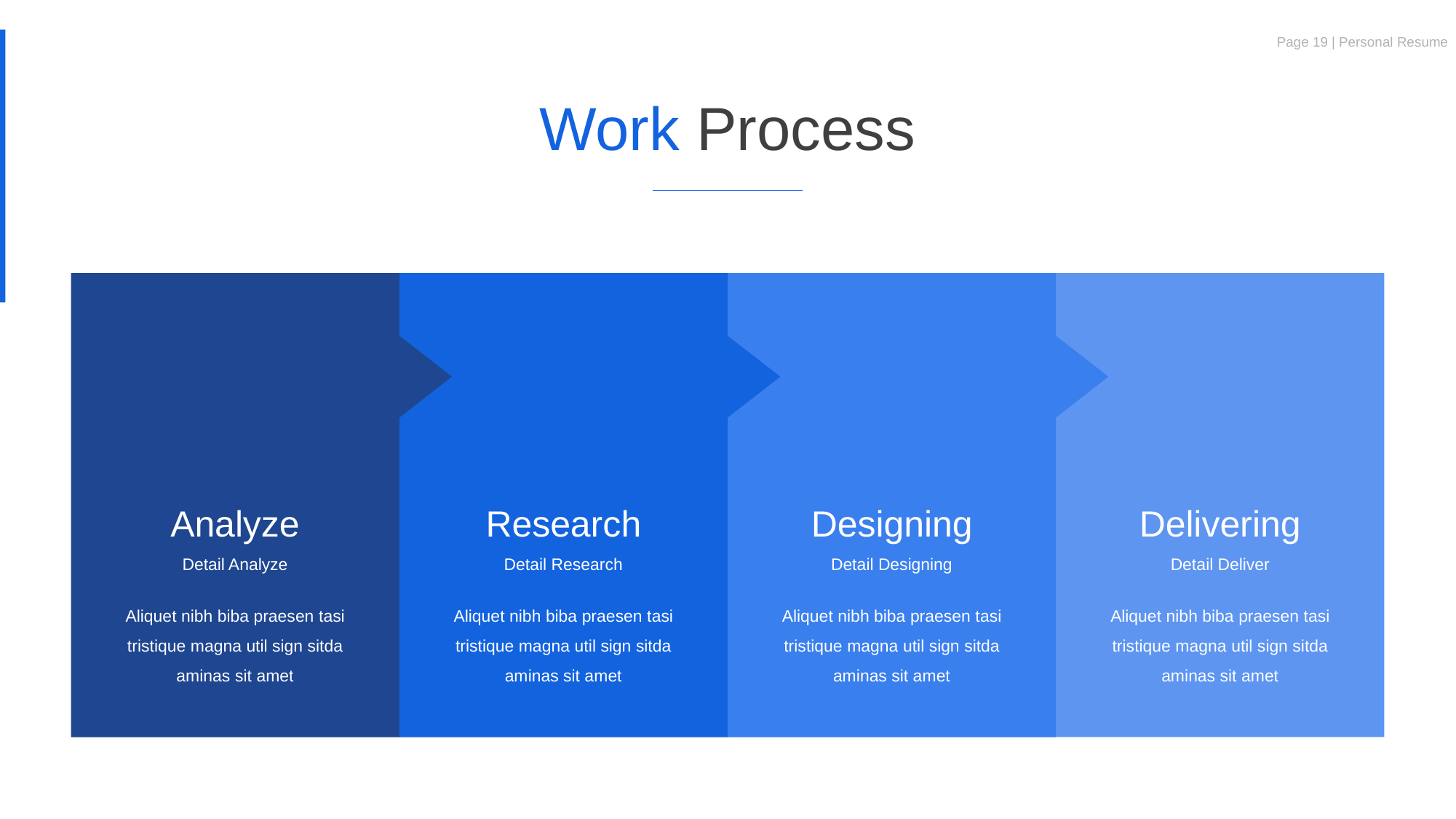

Page 19 | Personal Resume

Work Process

Analyze
Research
Designing
Delivering
Detail Analyze
Detail Research
Detail Designing
Detail Deliver
Aliquet nibh biba praesen tasi tristique magna util sign sitda aminas sit amet
Aliquet nibh biba praesen tasi tristique magna util sign sitda aminas sit amet
Aliquet nibh biba praesen tasi tristique magna util sign sitda aminas sit amet
Aliquet nibh biba praesen tasi tristique magna util sign sitda aminas sit amet